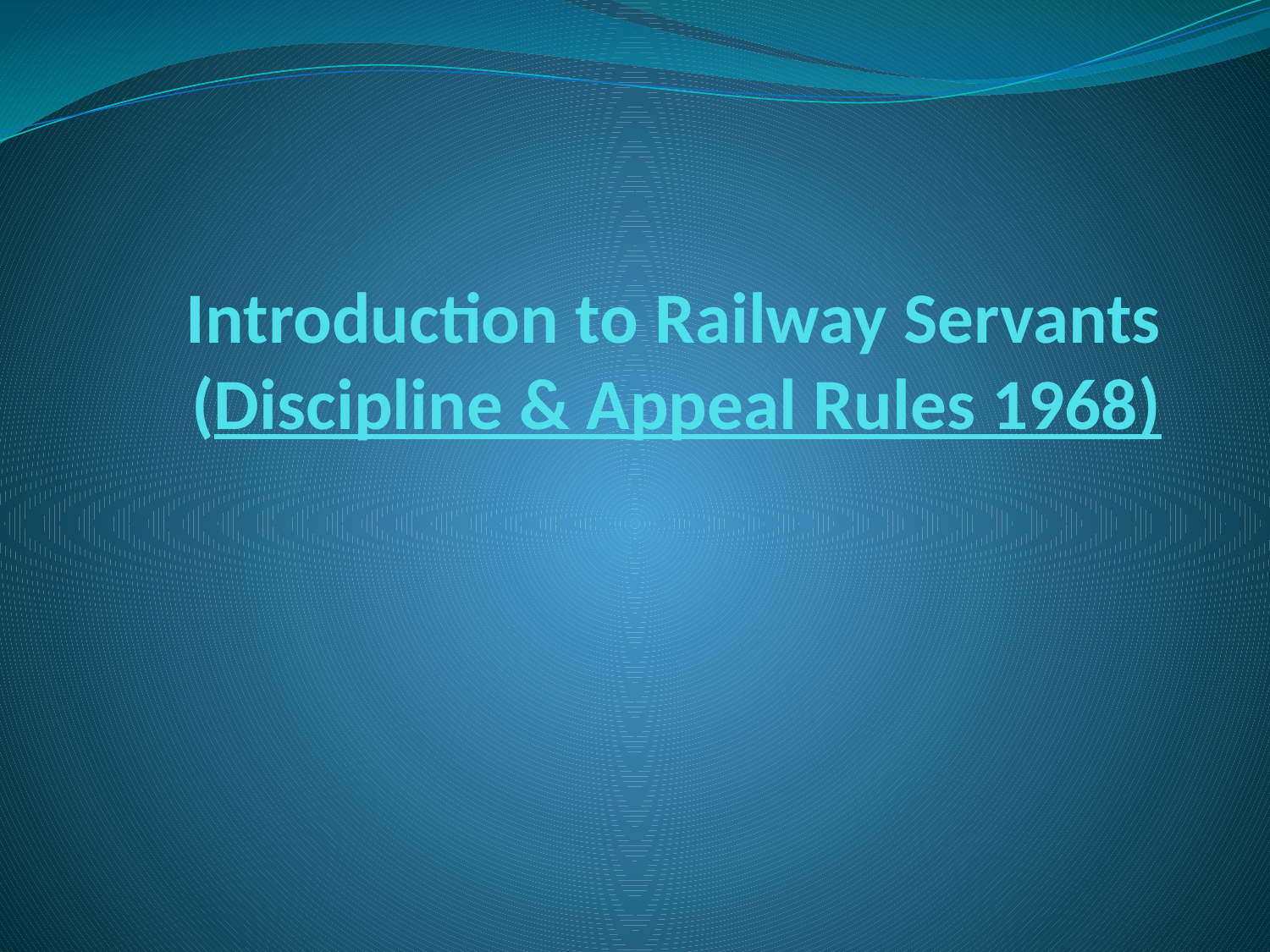

# Introduction to Railway Servants (Discipline & Appeal Rules 1968)